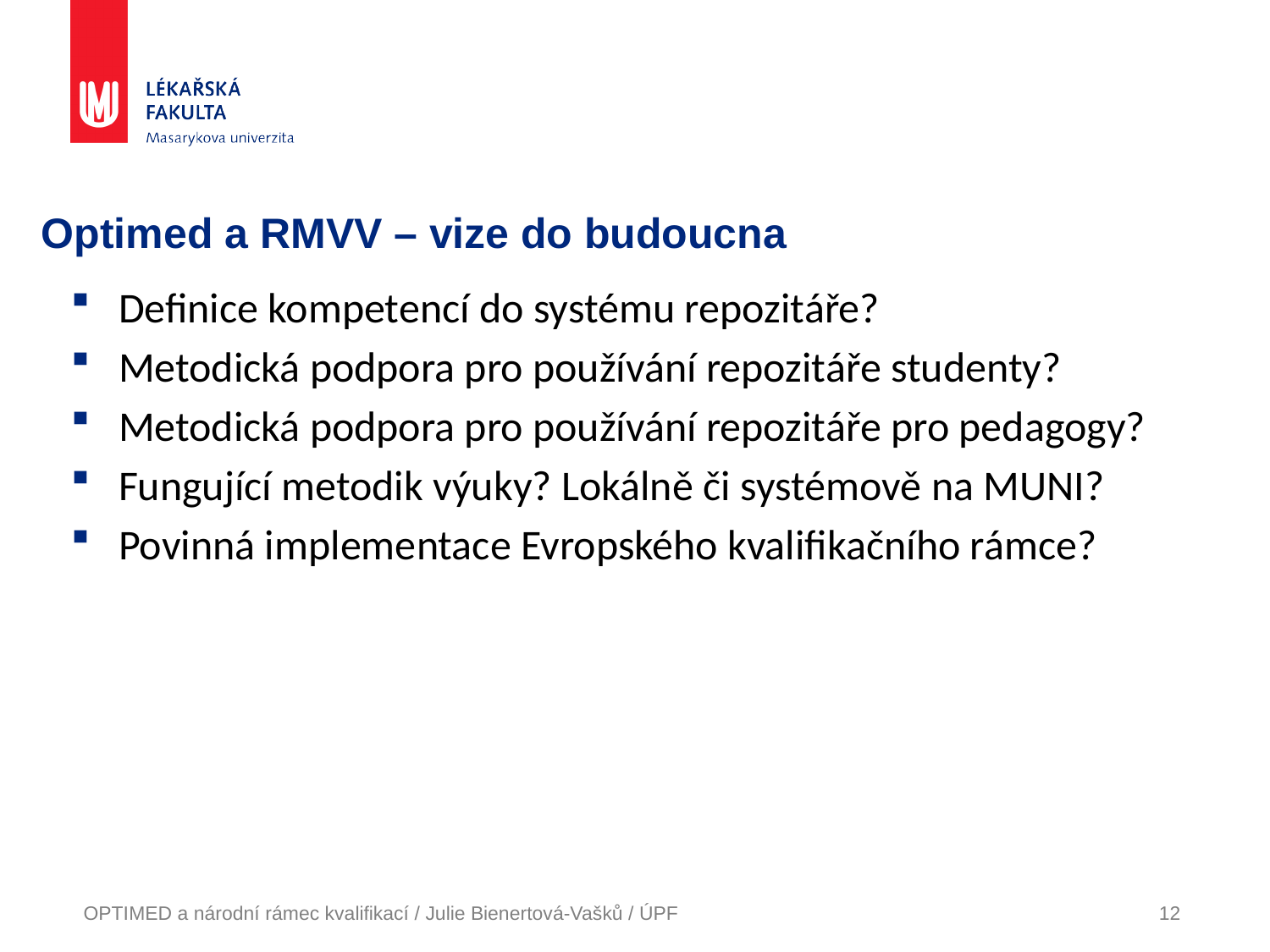

# Optimed a RMVV – vize do budoucna
Definice kompetencí do systému repozitáře?
Metodická podpora pro používání repozitáře studenty?
Metodická podpora pro používání repozitáře pro pedagogy?
Fungující metodik výuky? Lokálně či systémově na MUNI?
Povinná implementace Evropského kvalifikačního rámce?

OPTIMED a národní rámec kvalifikací / Julie Bienertová-Vašků / ÚPF
12